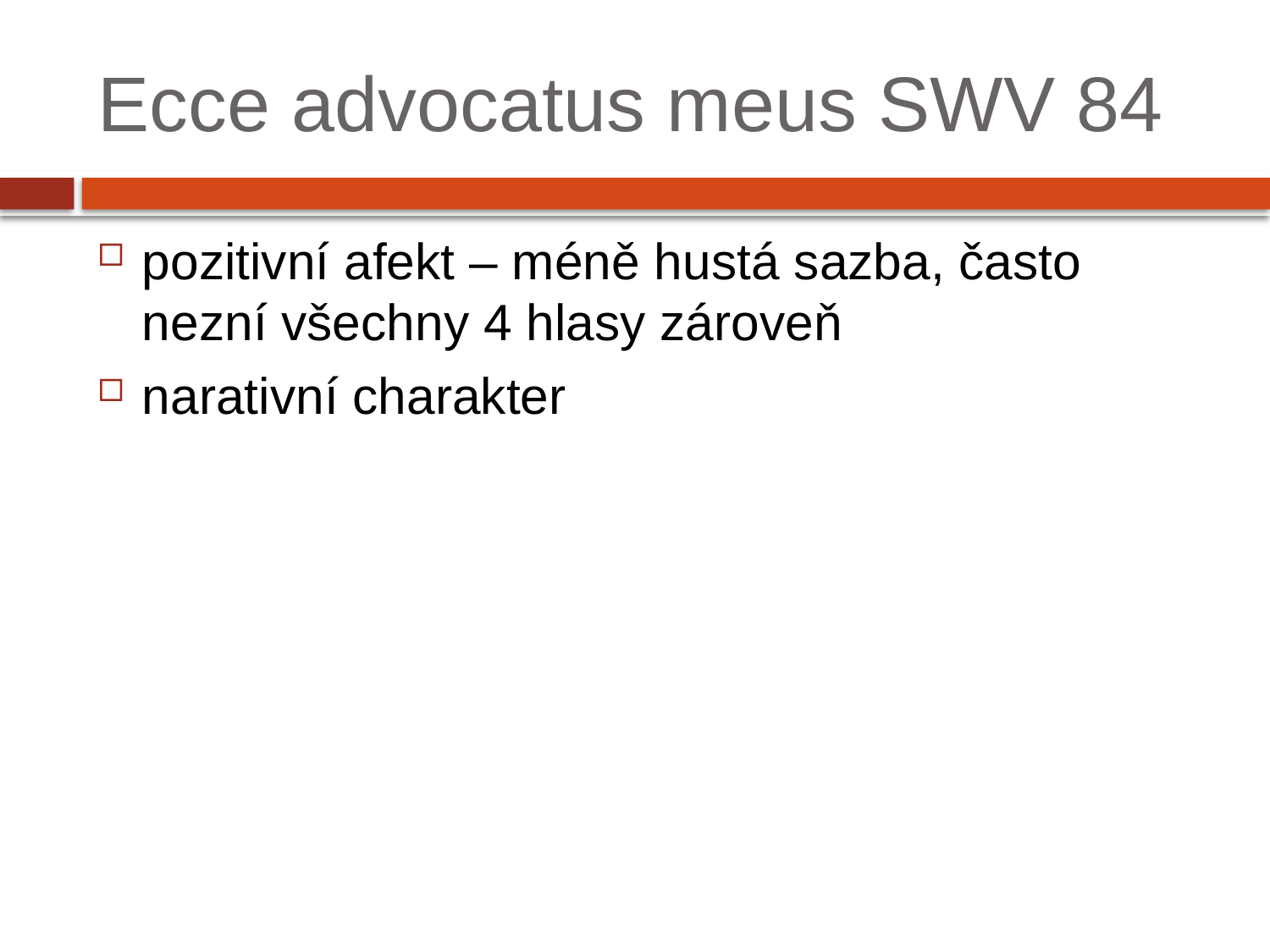

# Ecce advocatus meus SWV 84
pozitivní afekt – méně hustá sazba, často nezní všechny 4 hlasy zároveň
narativní charakter